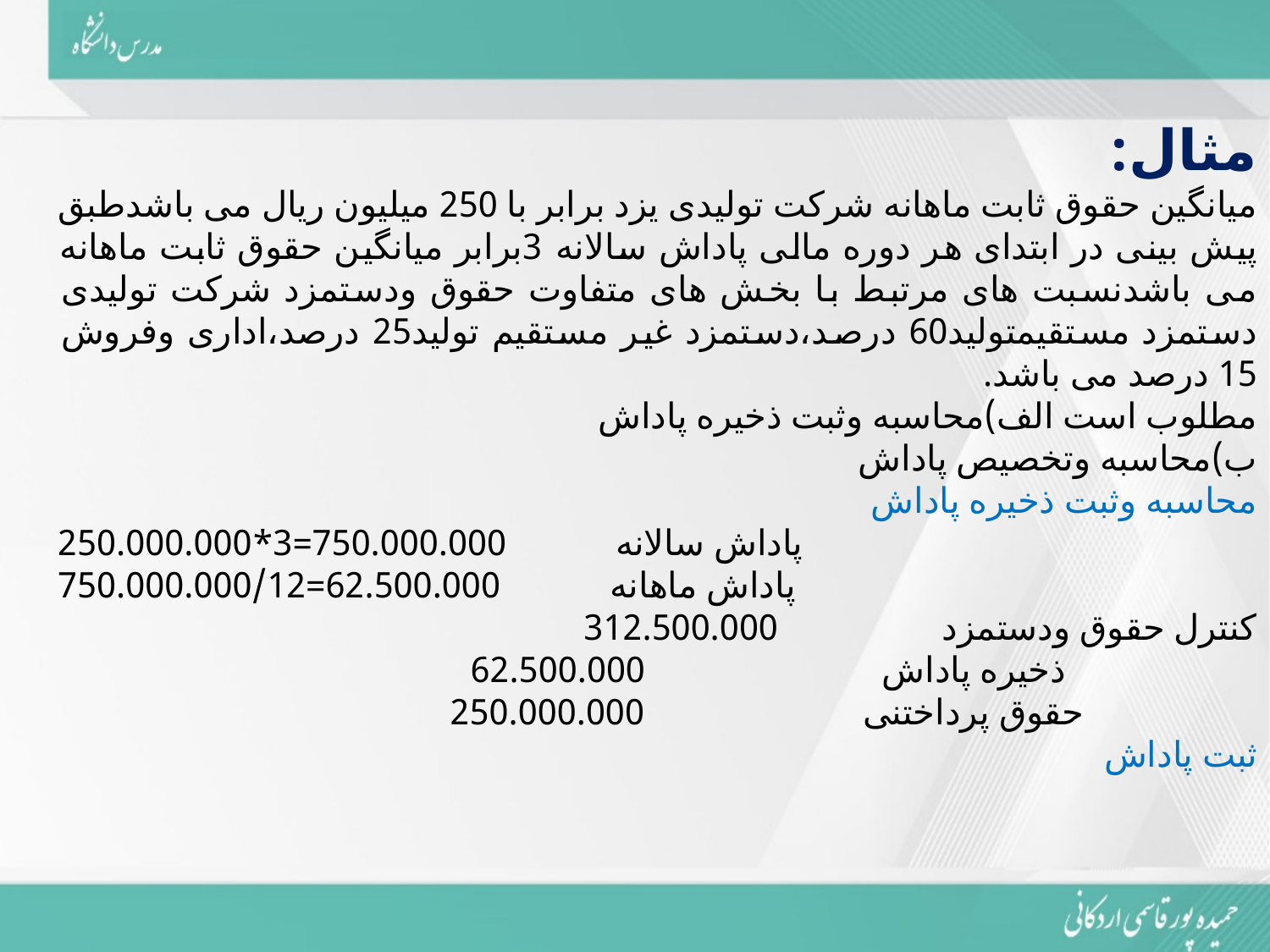

مثال:
میانگین حقوق ثابت ماهانه شرکت تولیدی یزد برابر با 250 میلیون ریال می باشدطبق پیش بینی در ابتدای هر دوره مالی پاداش سالانه 3برابر میانگین حقوق ثابت ماهانه می باشدنسبت های مرتبط با بخش های متفاوت حقوق ودستمزد شرکت تولیدی دستمزد مستقیمتولید60 درصد،دستمزد غیر مستقیم تولید25 درصد،اداری وفروش 15 درصد می باشد.
مطلوب است الف)محاسبه وثبت ذخیره پاداش
ب)محاسبه وتخصیص پاداش
محاسبه وثبت ذخیره پاداش
پاداش سالانه            750.000.000=3*250.000.000
پاداش ماهانه            62.500.000=750.000.000/12
کنترل حقوق ودستمزد                  312.500.000
                     ذخیره پاداش                          62.500.000
                   حقوق پرداختنی                        250.000.000
ثبت پاداش